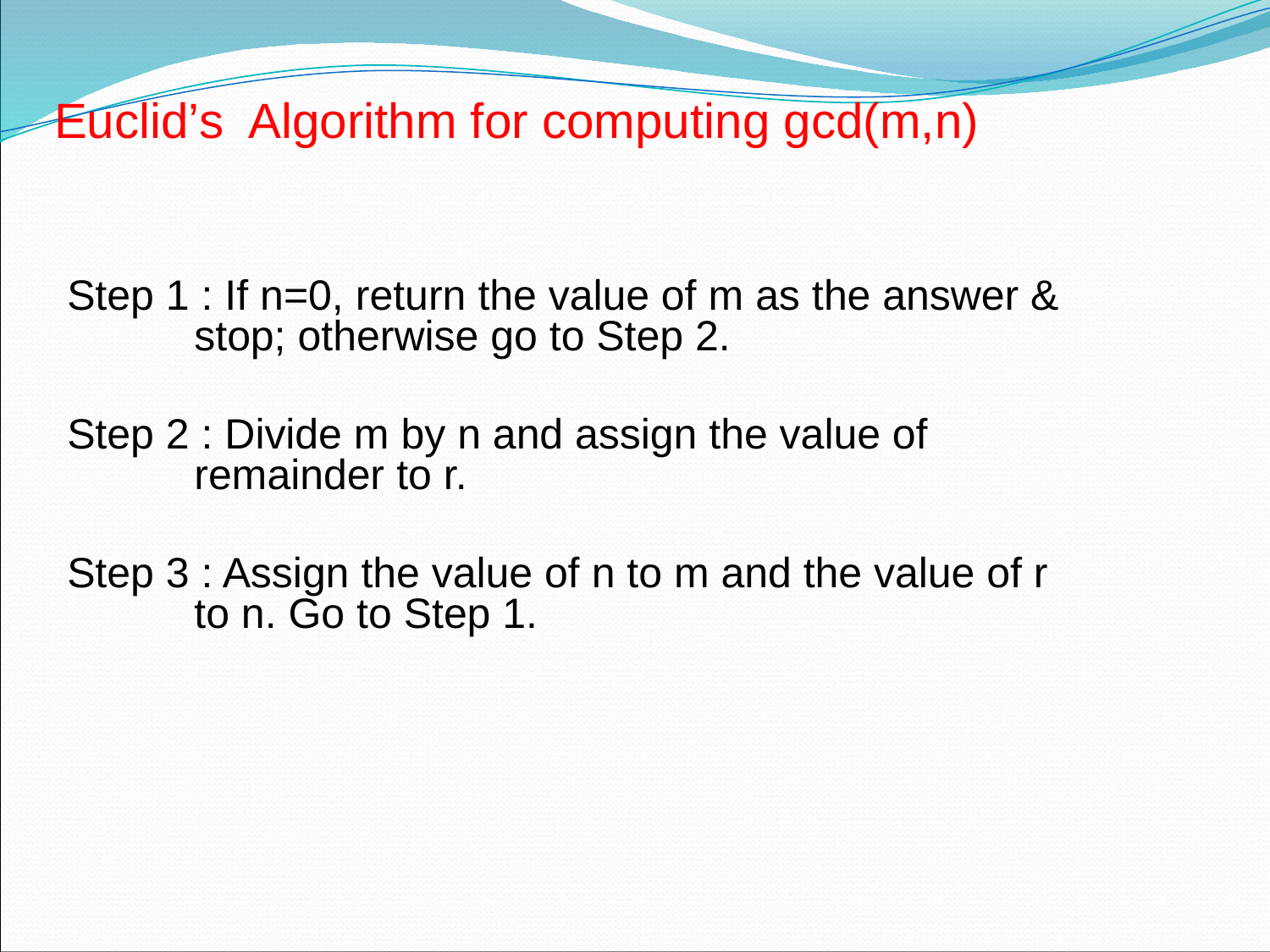

# Euclid’s  Algorithm for computing gcd(m,n)

Step 1 : If n=0, return the value of m as the answer & 		stop; otherwise go to Step 2.

Step 2 : Divide m by n and assign the value of 			remainder to r.

Step 3 : Assign the value of n to m and the value of r 		to n. Go to Step 1.